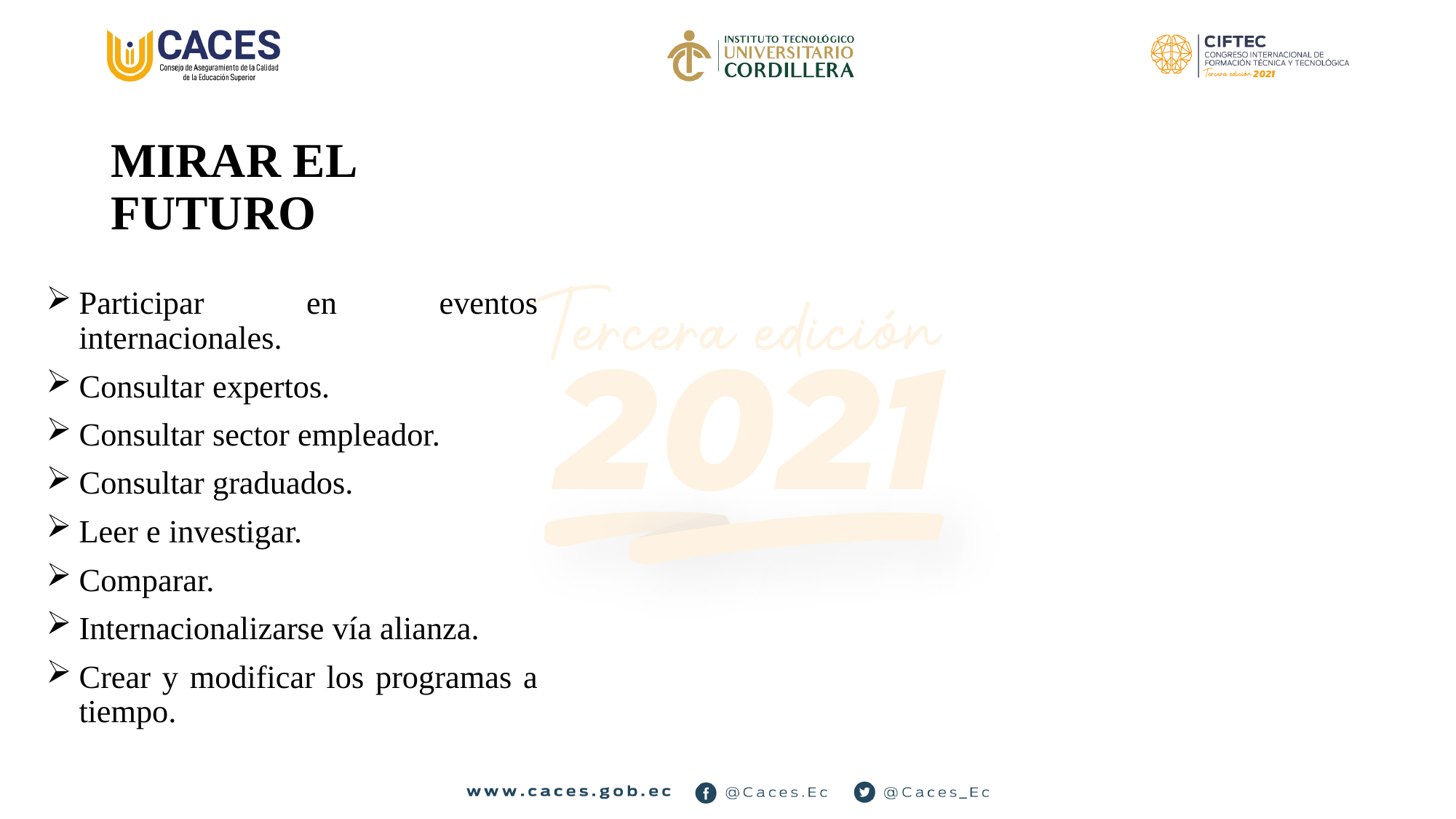

# MIRAR EL FUTURO

Participar en eventos internacionales.
Consultar expertos.
Consultar sector empleador.
Consultar graduados.
Leer e investigar.
Comparar.
Internacionalizarse vía alianza.
Crear y modificar los programas a tiempo.